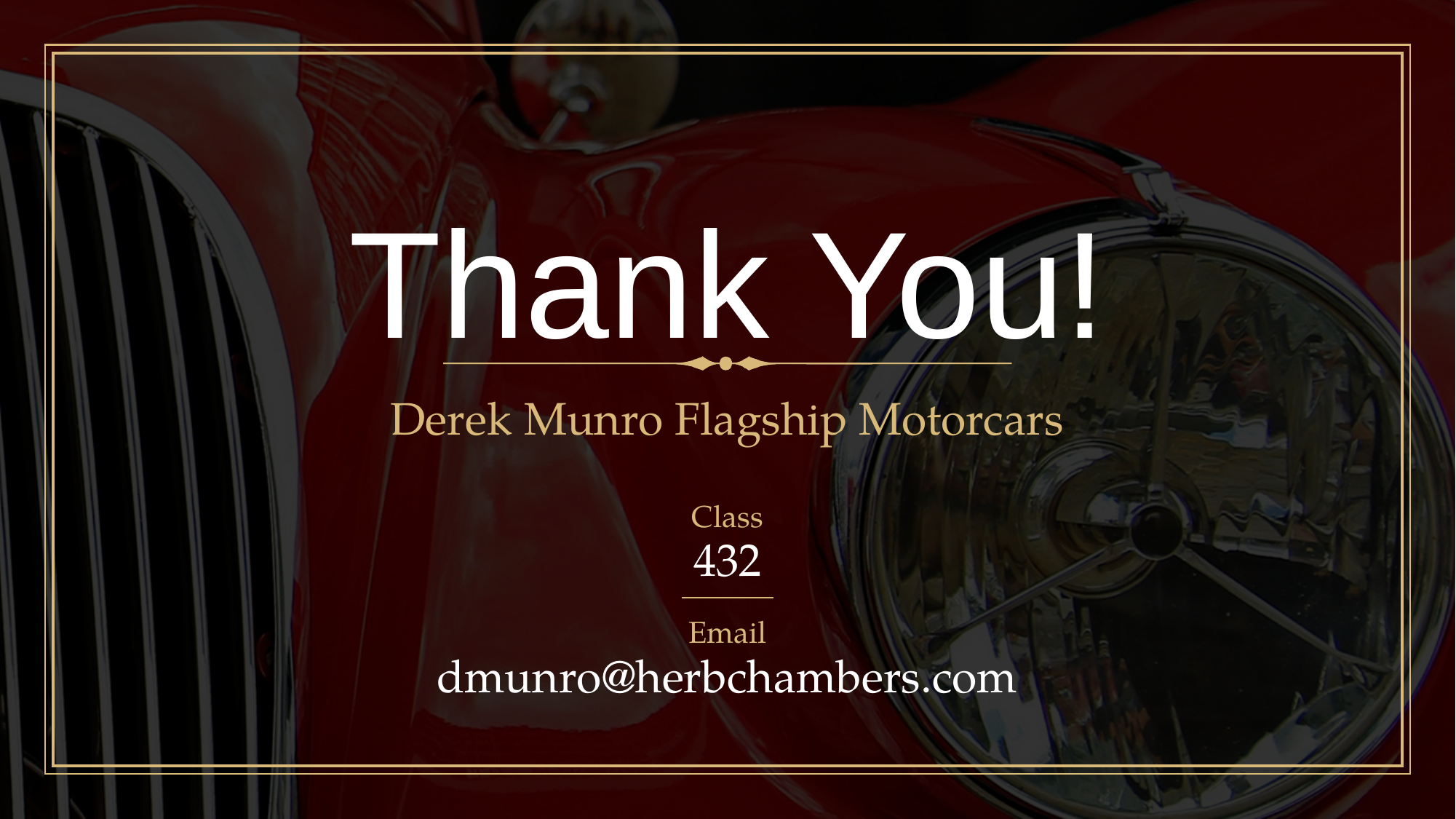

# Thank You!
Derek Munro Flagship Motorcars
Class
432
Email
dmunro@herbchambers.com